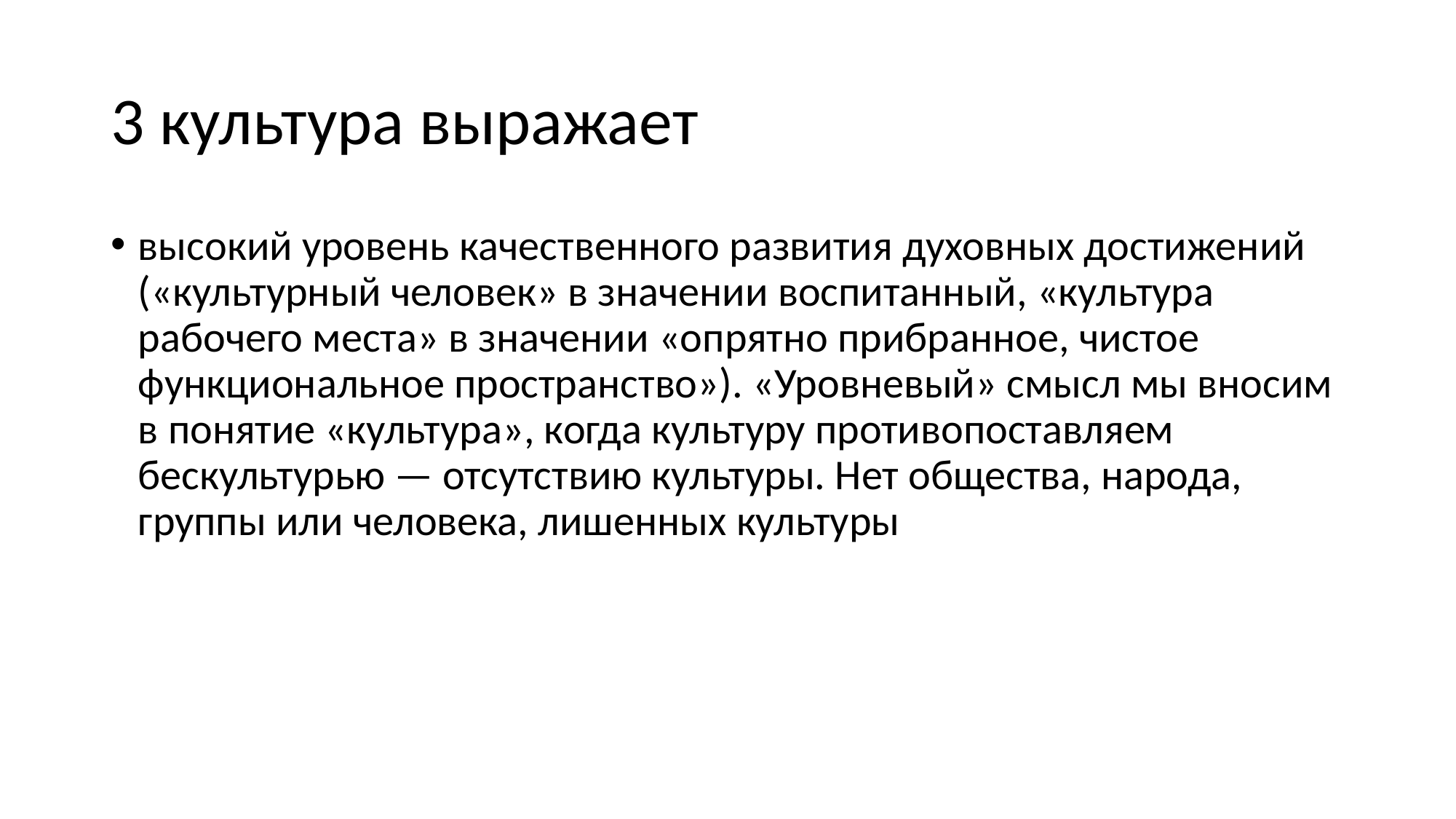

# 3 культура выражает
высокий уровень качественного развития духовных достижений («культурный человек» в значении воспитанный, «культура рабочего места» в значении «опрятно прибранное, чистое функциональное пространство»). «Уровневый» смысл мы вносим в понятие «культура», когда культуру противопоставляем бескультурью — отсутствию культуры. Нет общества, народа, группы или человека, лишенных культуры